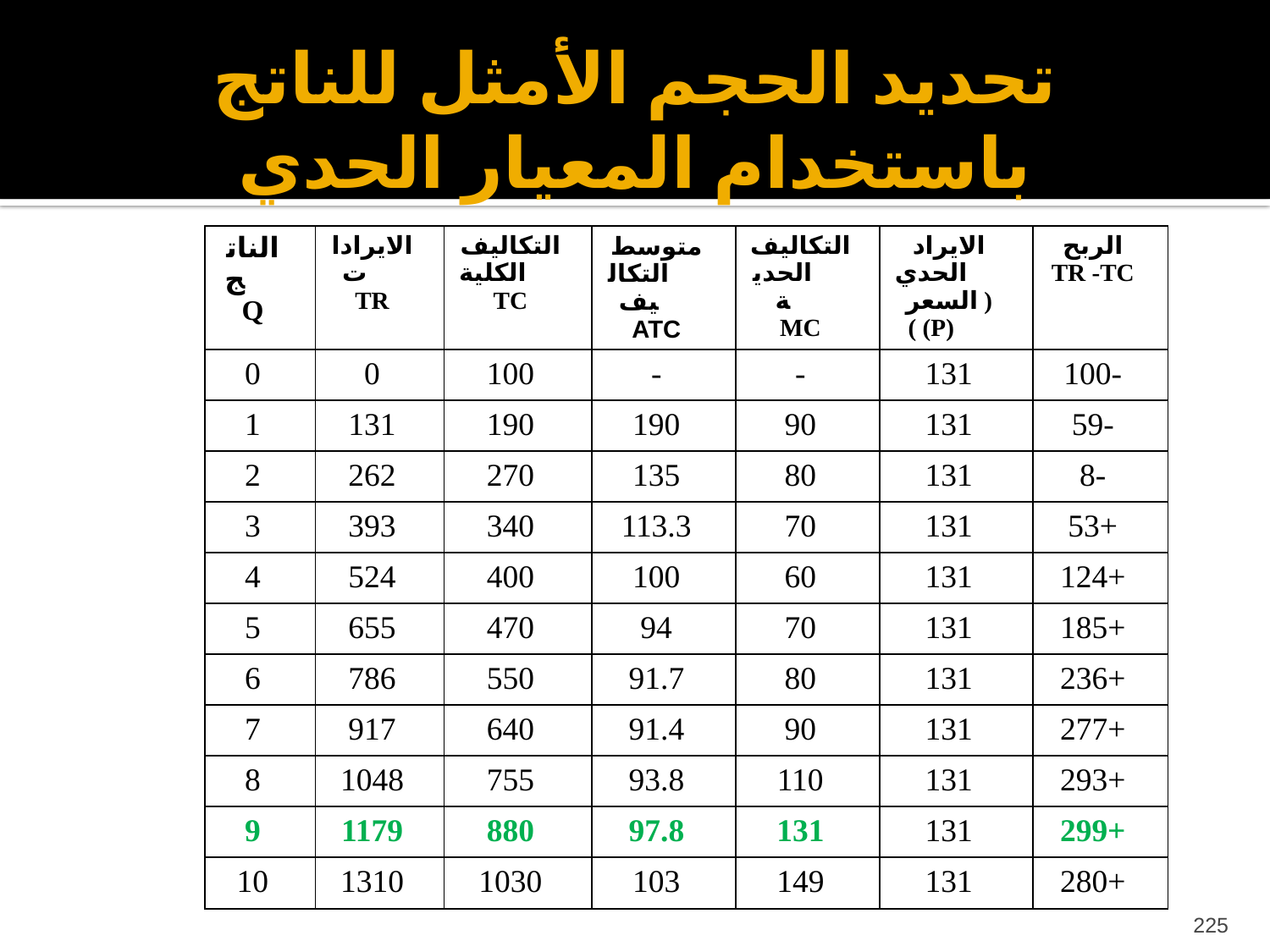

# تحديد الحجم الأمثل للناتج باستخدام المعيار الحدي
| الناتج Q | الايرادات TR | التكاليف الكلية TC | متوسط التكاليف ATC | التكاليف الحدية MC | الايراد الحدي ( السعر (P) ) | الربح TR -TC |
| --- | --- | --- | --- | --- | --- | --- |
| 0 | 0 | 100 | - | - | 131 | -100 |
| 1 | 131 | 190 | 190 | 90 | 131 | -59 |
| 2 | 262 | 270 | 135 | 80 | 131 | -8 |
| 3 | 393 | 340 | 113.3 | 70 | 131 | +53 |
| 4 | 524 | 400 | 100 | 60 | 131 | +124 |
| 5 | 655 | 470 | 94 | 70 | 131 | +185 |
| 6 | 786 | 550 | 91.7 | 80 | 131 | +236 |
| 7 | 917 | 640 | 91.4 | 90 | 131 | +277 |
| 8 | 1048 | 755 | 93.8 | 110 | 131 | +293 |
| 9 | 1179 | 880 | 97.8 | 131 | 131 | +299 |
| 10 | 1310 | 1030 | 103 | 149 | 131 | +280 |
225